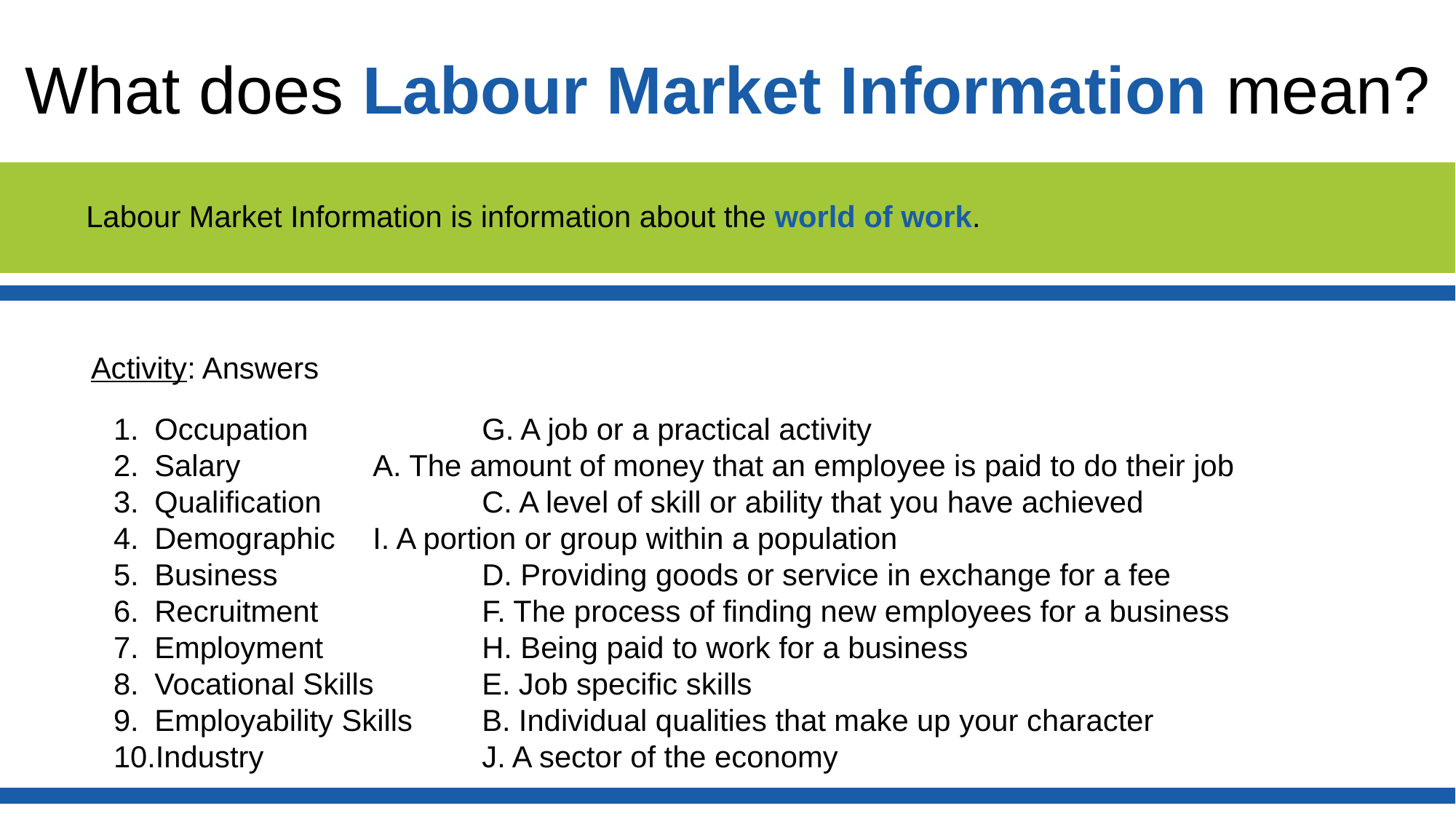

# What does Labour Market Information mean?

Labour Market Information is information about the world of work.
Activity: Answers

Occupation 		G. A job or a practical activity
Salary 		A. The amount of money that an employee is paid to do their job
Qualification	 	C. A level of skill or ability that you have achieved
Demographic	I. A portion or group within a population
Business  		D. Providing goods or service in exchange for a fee
Recruitment 		F. The process of finding new employees for a business
Employment	 	H. Being paid to work for a business
Vocational Skills 	E. Job specific skills
Employability Skills 	B. Individual qualities that make up your character
Industry 		J. A sector of the economy